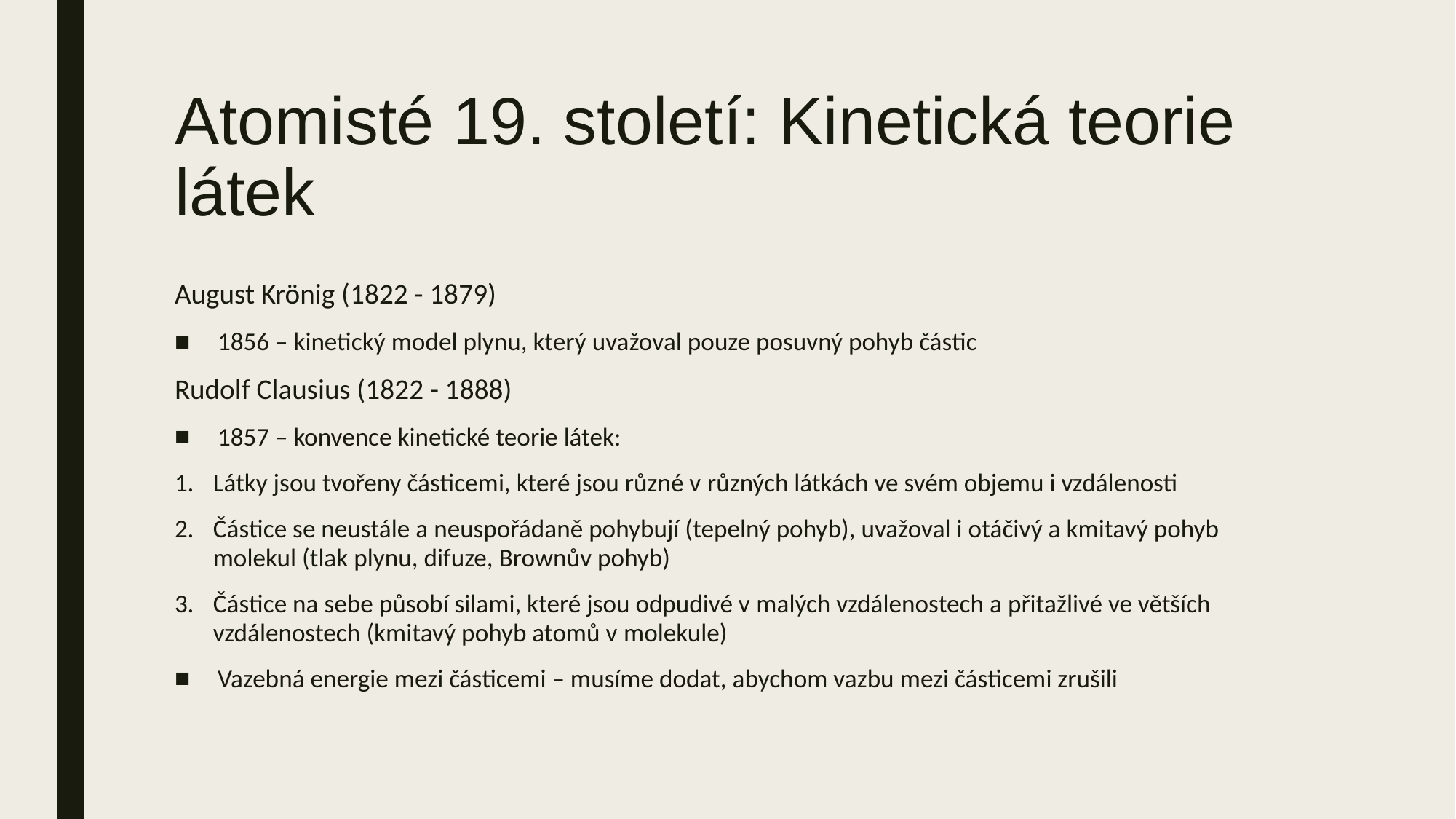

# Atomisté 19. století: Kinetická teorie látek
August Krönig (1822 - 1879)
1856 – kinetický model plynu, který uvažoval pouze posuvný pohyb částic
Rudolf Clausius (1822 - 1888)
1857 – konvence kinetické teorie látek:
Látky jsou tvořeny částicemi, které jsou různé v různých látkách ve svém objemu i vzdálenosti
Částice se neustále a neuspořádaně pohybují (tepelný pohyb), uvažoval i otáčivý a kmitavý pohyb molekul (tlak plynu, difuze, Brownův pohyb)
Částice na sebe působí silami, které jsou odpudivé v malých vzdálenostech a přitažlivé ve větších vzdálenostech (kmitavý pohyb atomů v molekule)
Vazebná energie mezi částicemi – musíme dodat, abychom vazbu mezi částicemi zrušili